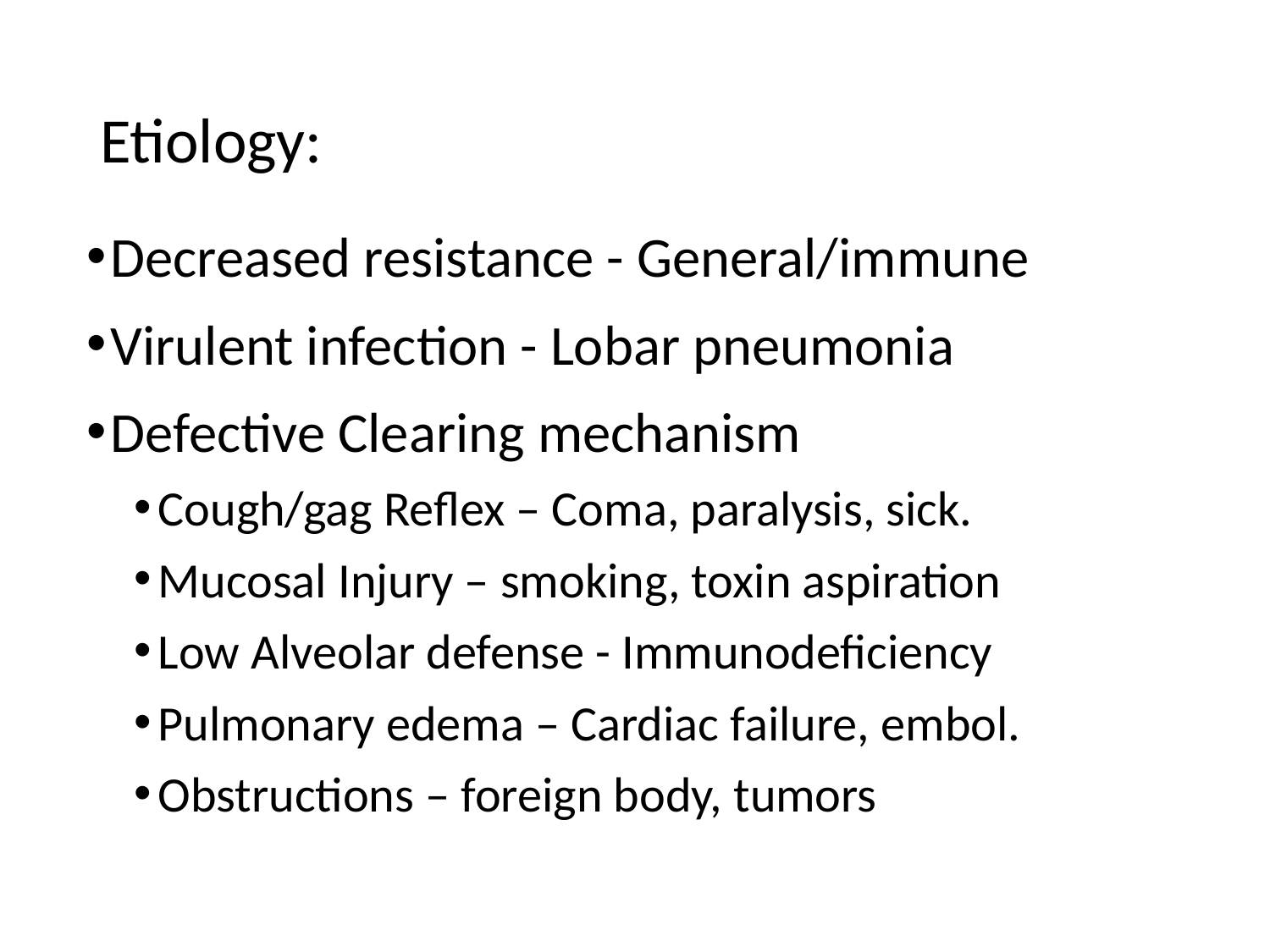

# Etiology:
Decreased resistance - General/immune
Virulent infection - Lobar pneumonia
Defective Clearing mechanism
Cough/gag Reflex – Coma, paralysis, sick.
Mucosal Injury – smoking, toxin aspiration
Low Alveolar defense - Immunodeficiency
Pulmonary edema – Cardiac failure, embol.
Obstructions – foreign body, tumors